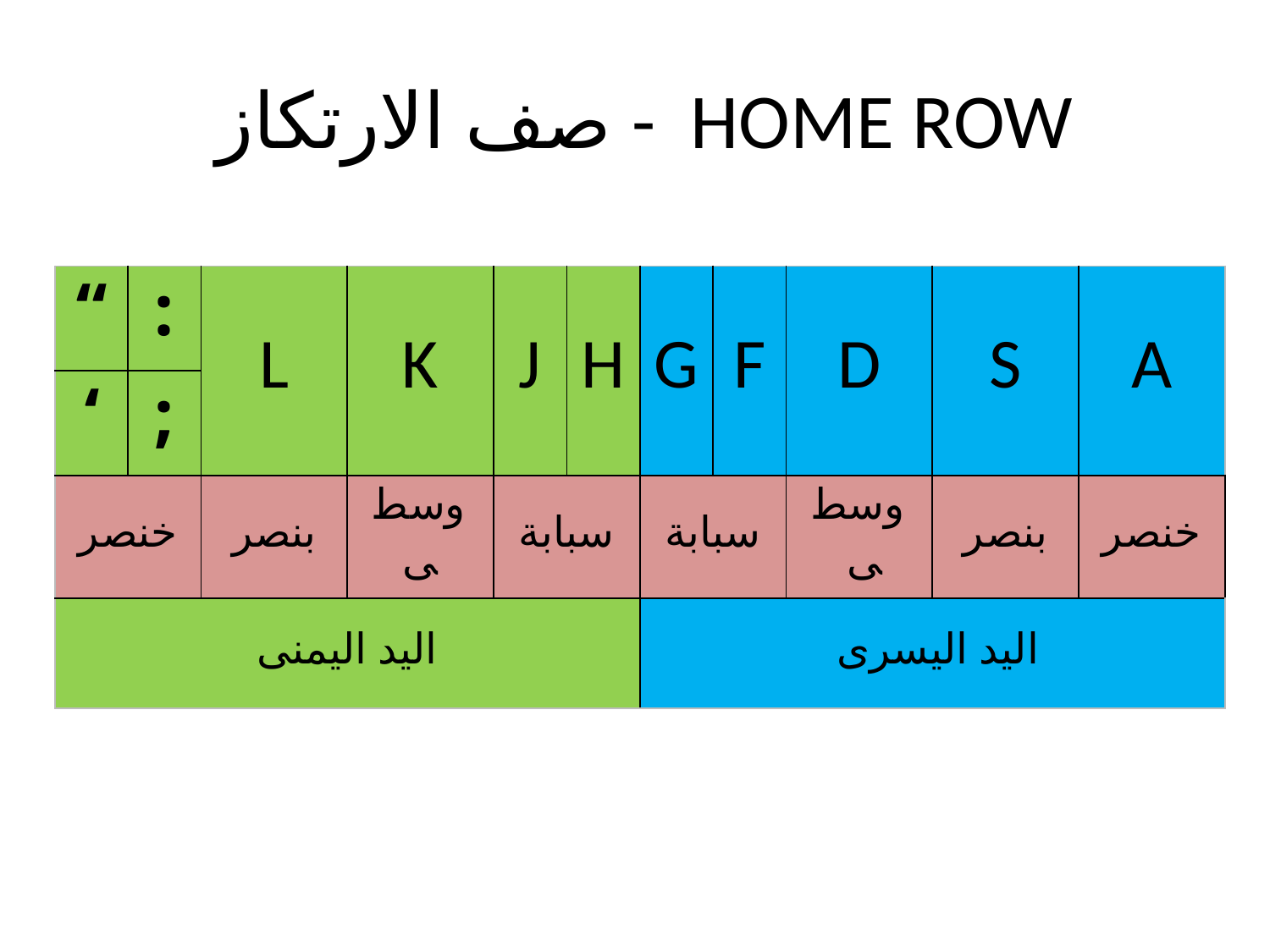

# صف الارتكاز -  HOME ROW

| “ | : | L | K | J | H | G | F | D | S | A |
| --- | --- | --- | --- | --- | --- | --- | --- | --- | --- | --- |
| ‘ | ; |  |  |  |  |  |  |  |  |  |
| خنصر |  | بنصر | وسطى | سبابة |  | سبابة |  | وسطى | بنصر | خنصر |
| اليد اليمنى |  |  |  |  |  | اليد اليسرى |  |  |  |  |